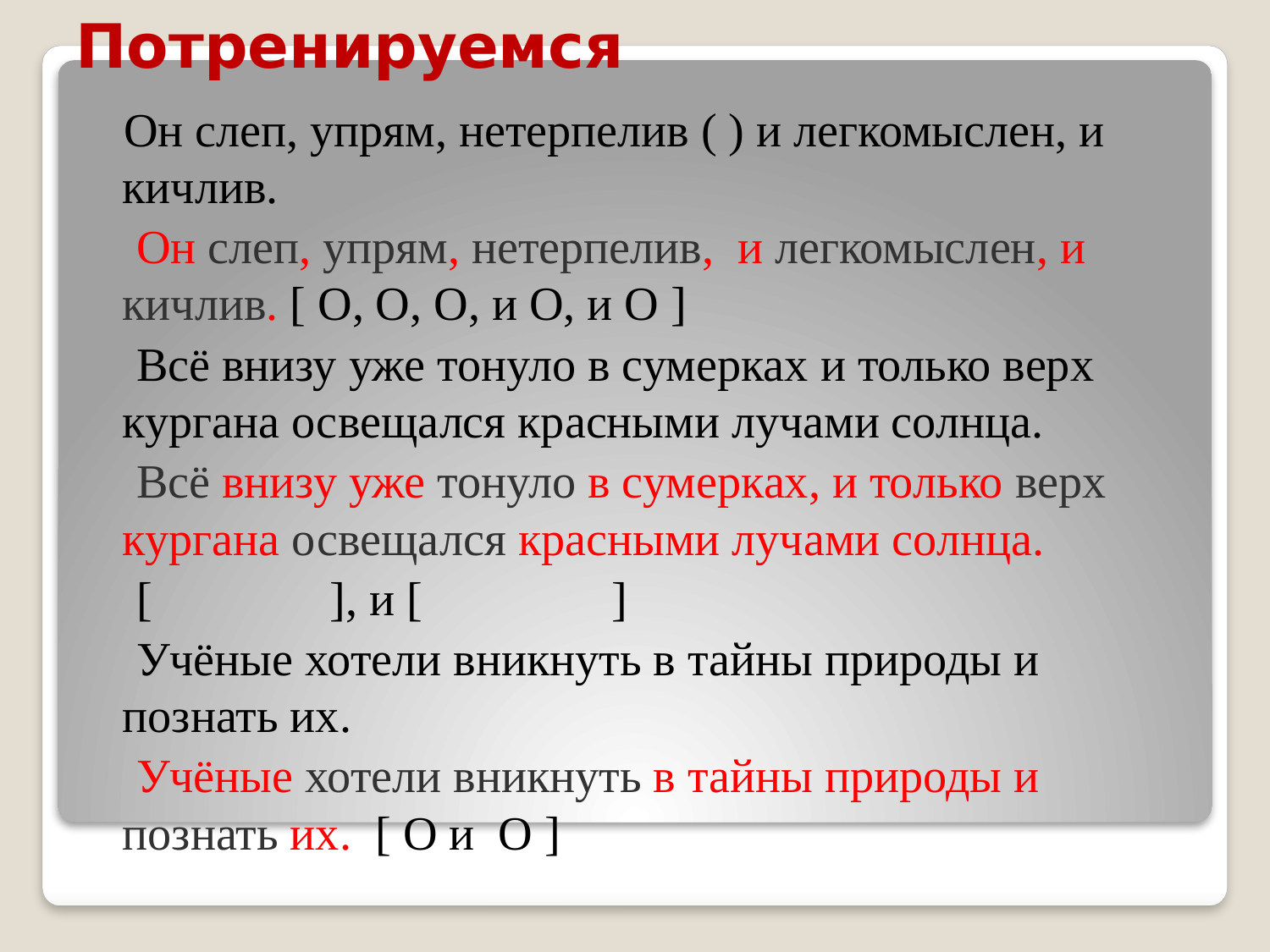

# Потренируемся
    Он слеп, упрям, нетерпелив ( ) и легкомыслен, и кичлив.
    Он слеп, упрям, нетерпелив,  и легкомыслен, и кичлив. [ O, O, O, и O, и O ]
    Всё внизу уже тонуло в сумерках и только верх кургана освещался красными лучами солнца.
    Всё внизу уже тонуло в сумерках, и только верх кургана освещался красными лучами солнца.
    [               ], и [                ]
    Учёные хотели вникнуть в тайны природы и познать их.
    Учёные хотели вникнуть в тайны природы и познать их.  [ O и  O ]